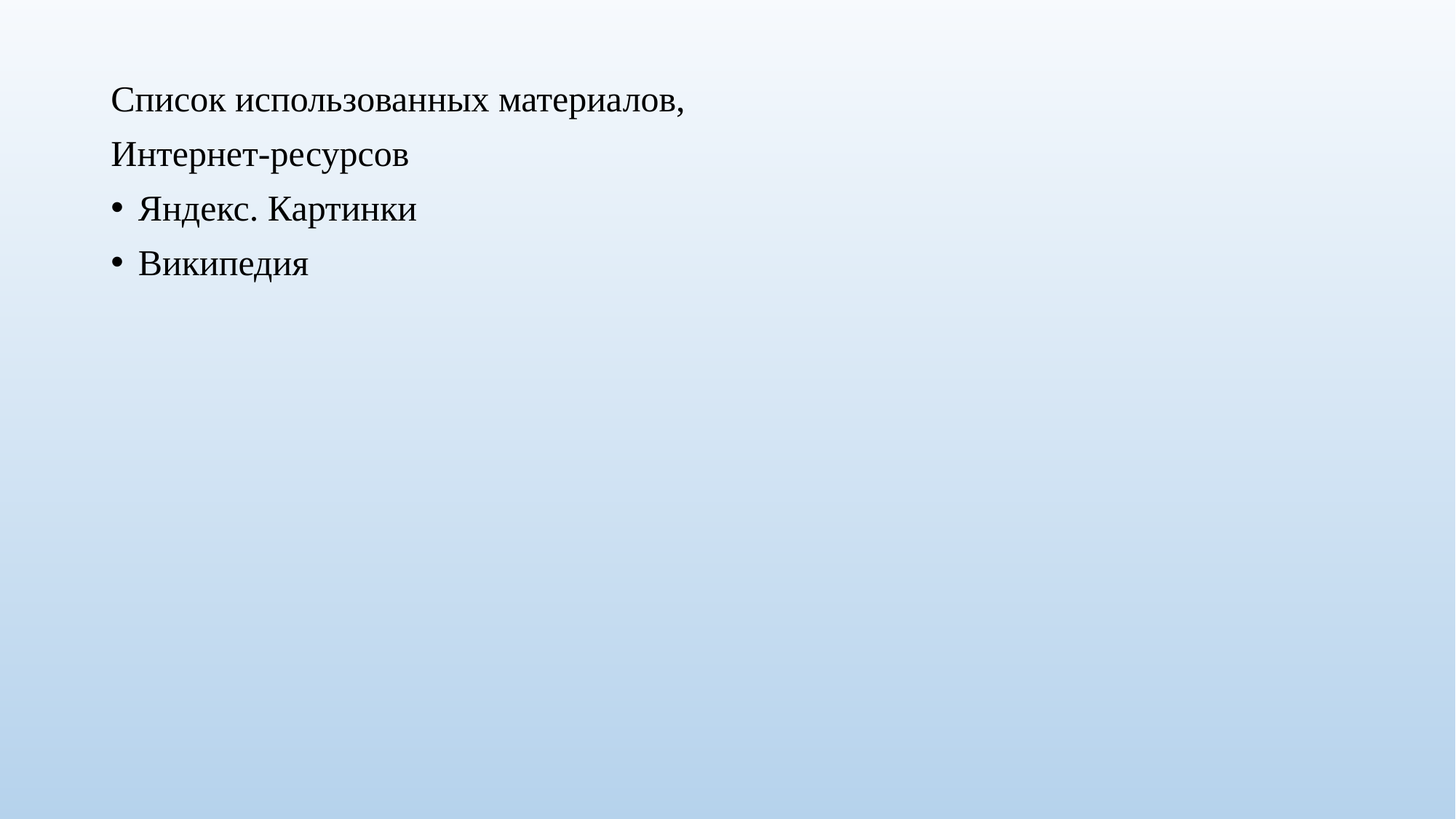

Список использованных материалов,
Интернет-ресурсов
Яндекс. Картинки
Википедия